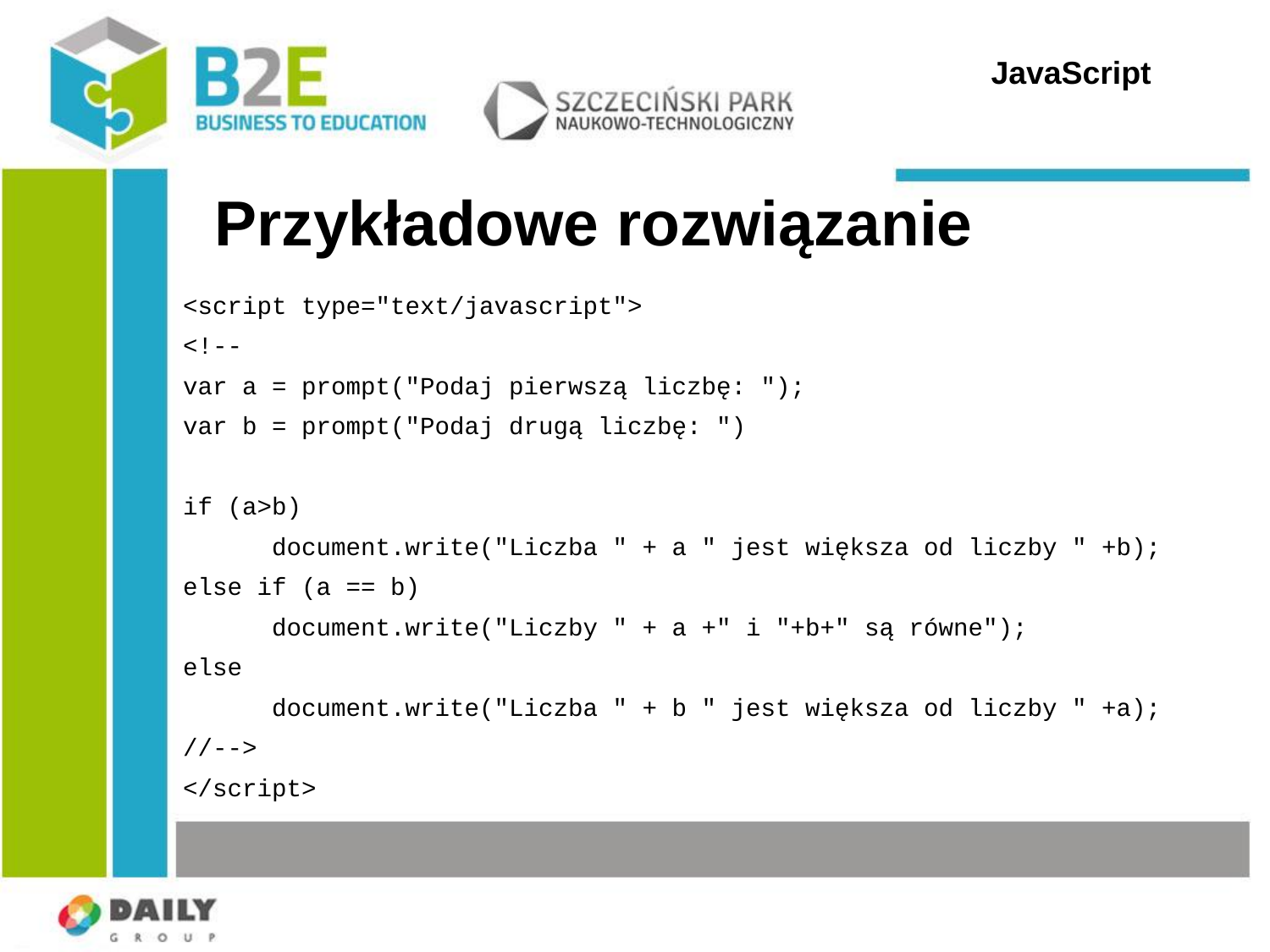

JavaScript
Przykładowe rozwiązanie
<script type="text/javascript">
<!--
var a = prompt("Podaj pierwszą liczbę: ");
var b = prompt("Podaj drugą liczbę: ")

if (a>b)
      document.write("Liczba " + a " jest większa od liczby " +b);
else if (a == b)
      document.write("Liczby " + a +" i "+b+" są równe");
else
      document.write("Liczba " + b " jest większa od liczby " +a);
//-->
</script>